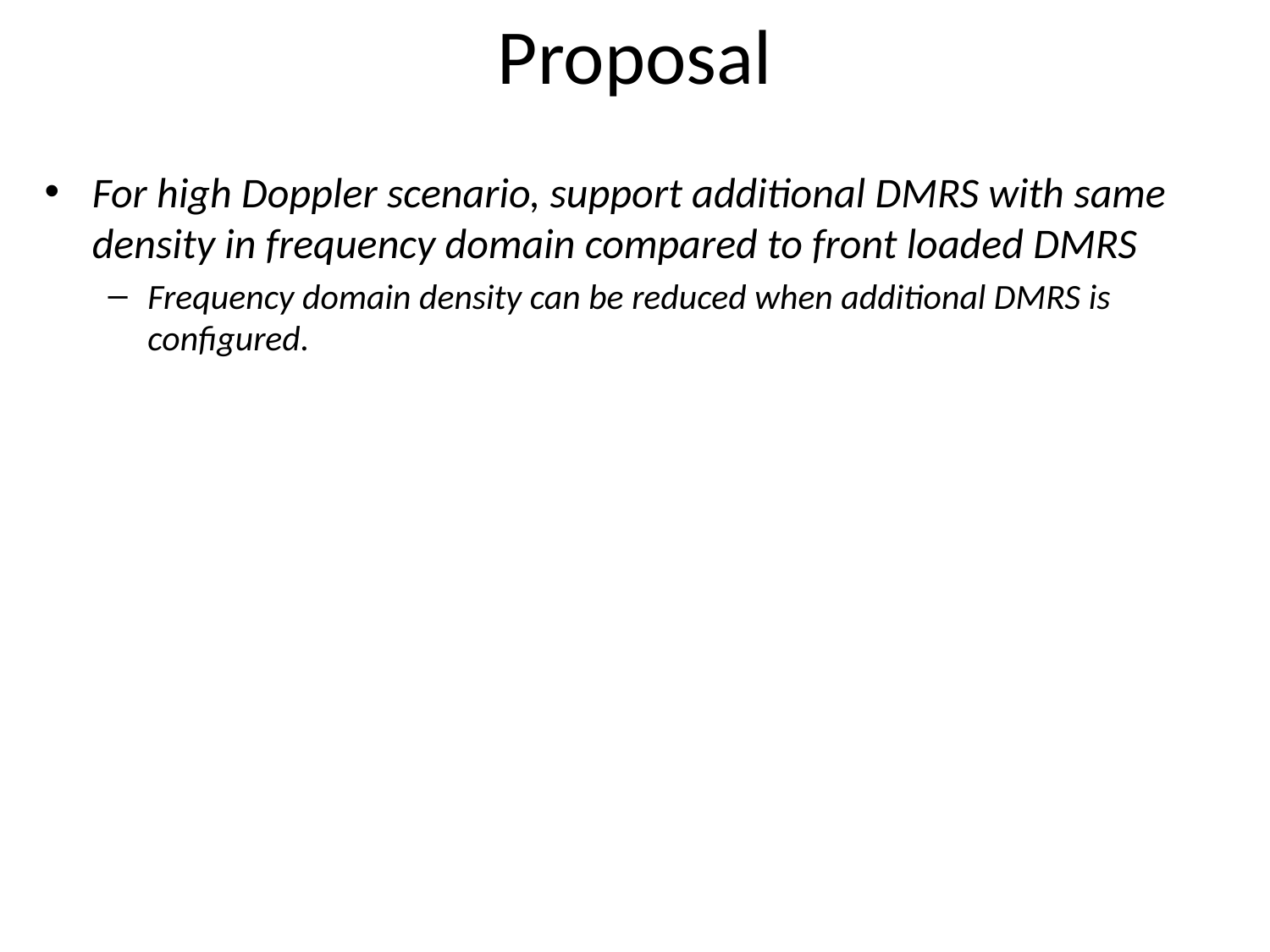

# Proposal
For high Doppler scenario, support additional DMRS with same density in frequency domain compared to front loaded DMRS
Frequency domain density can be reduced when additional DMRS is configured.